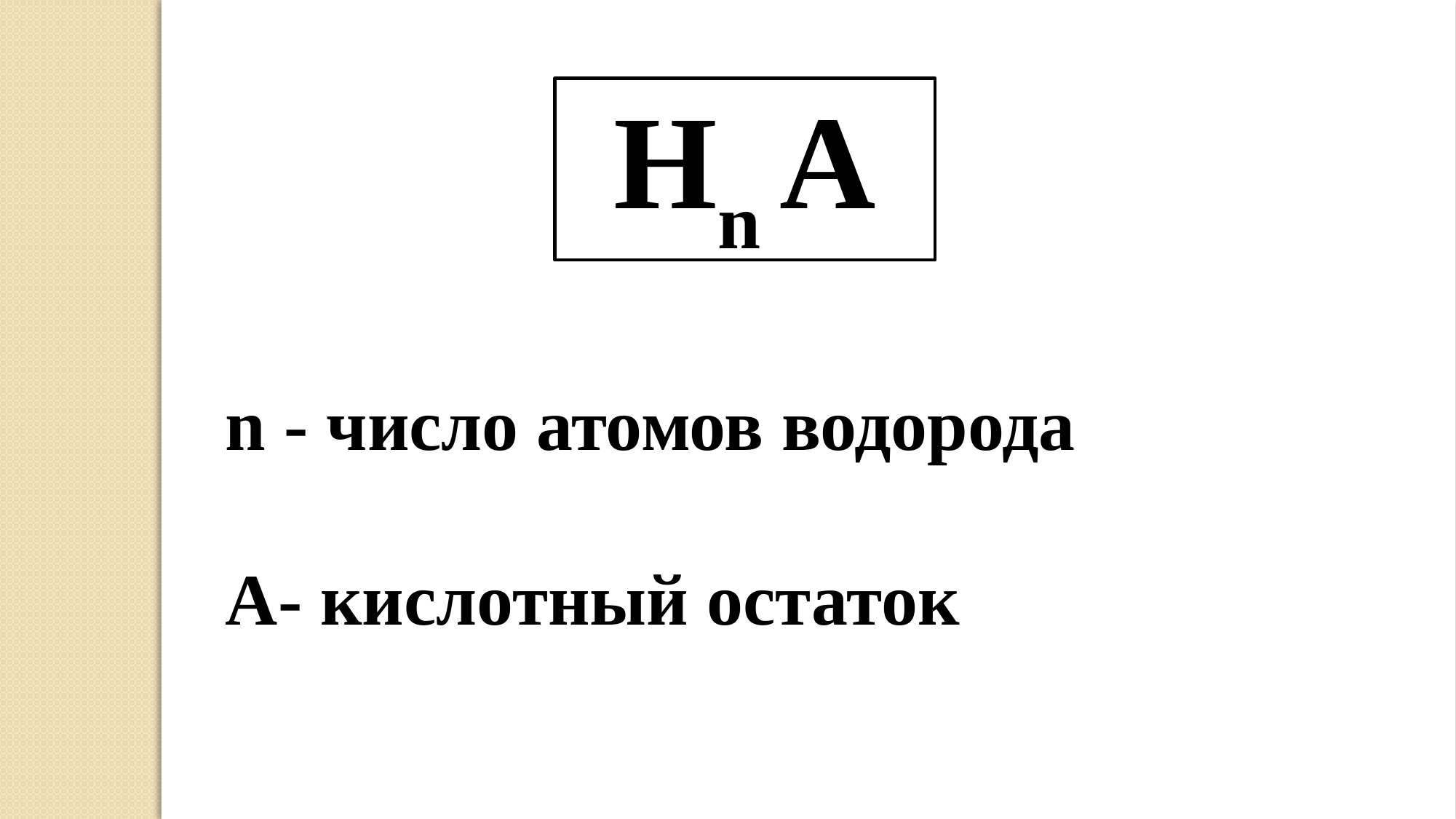

n - число атомов водорода

А- кислотный остаток
Hn A